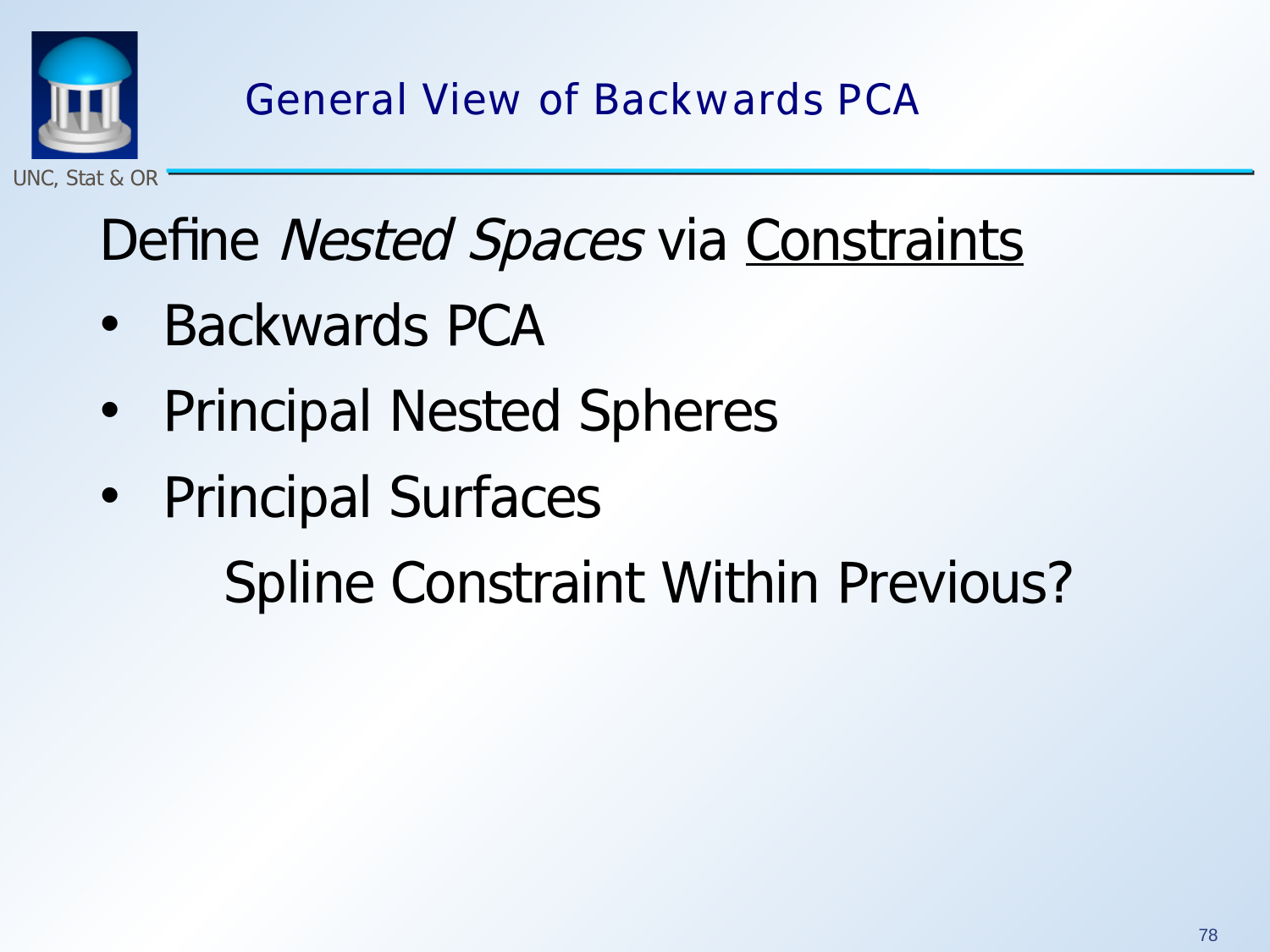

# General View of Backwards PCA
Define Nested Spaces via Constraints
Backwards PCA
Principal Nested Spheres
Principal Surfaces
Spline Constraint Within Previous?